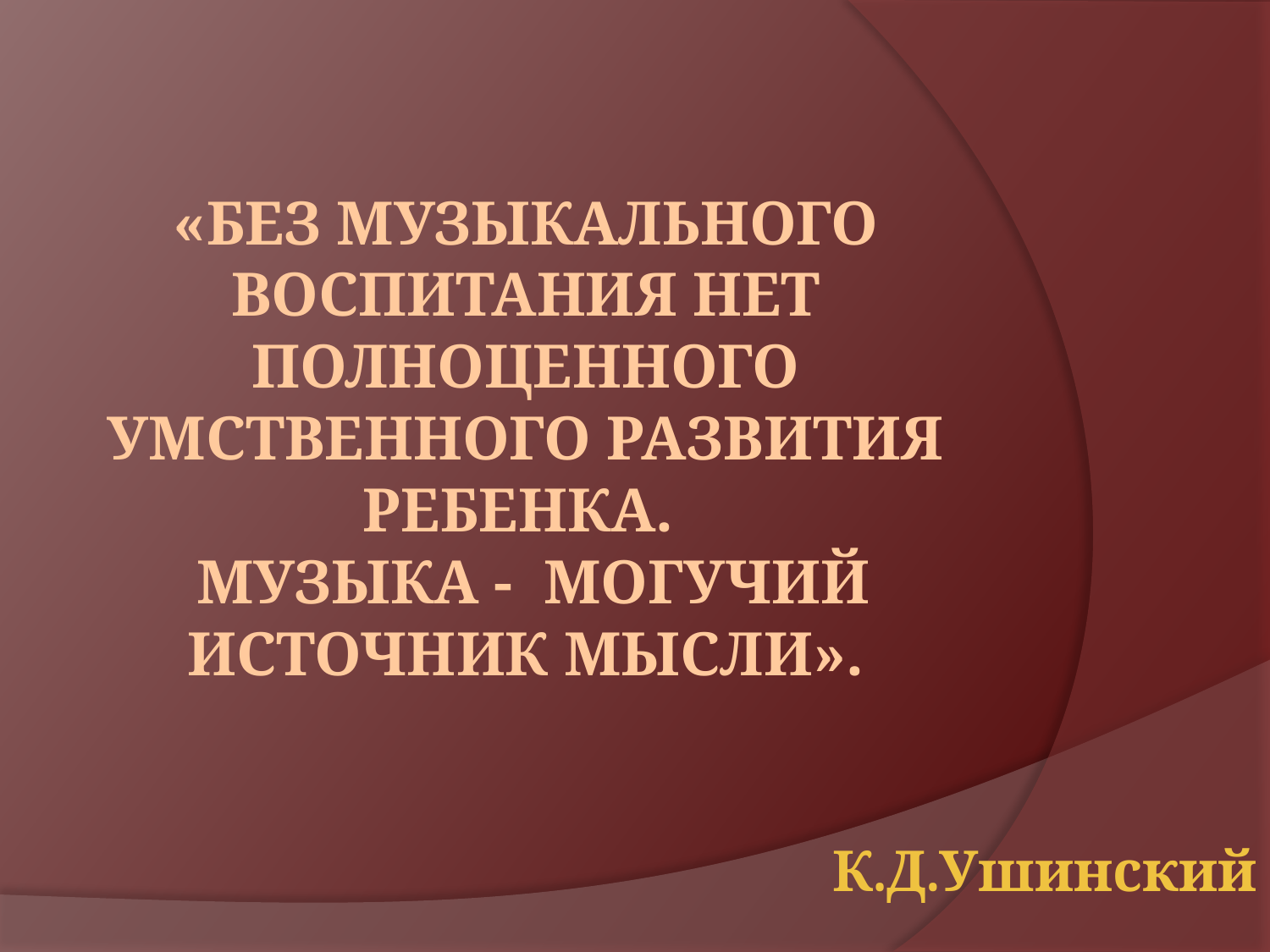

# «Без музыкального воспитания нет полноценного умственного развития ребенка. Музыка -  могучий источник мысли».
К.Д.Ушинский